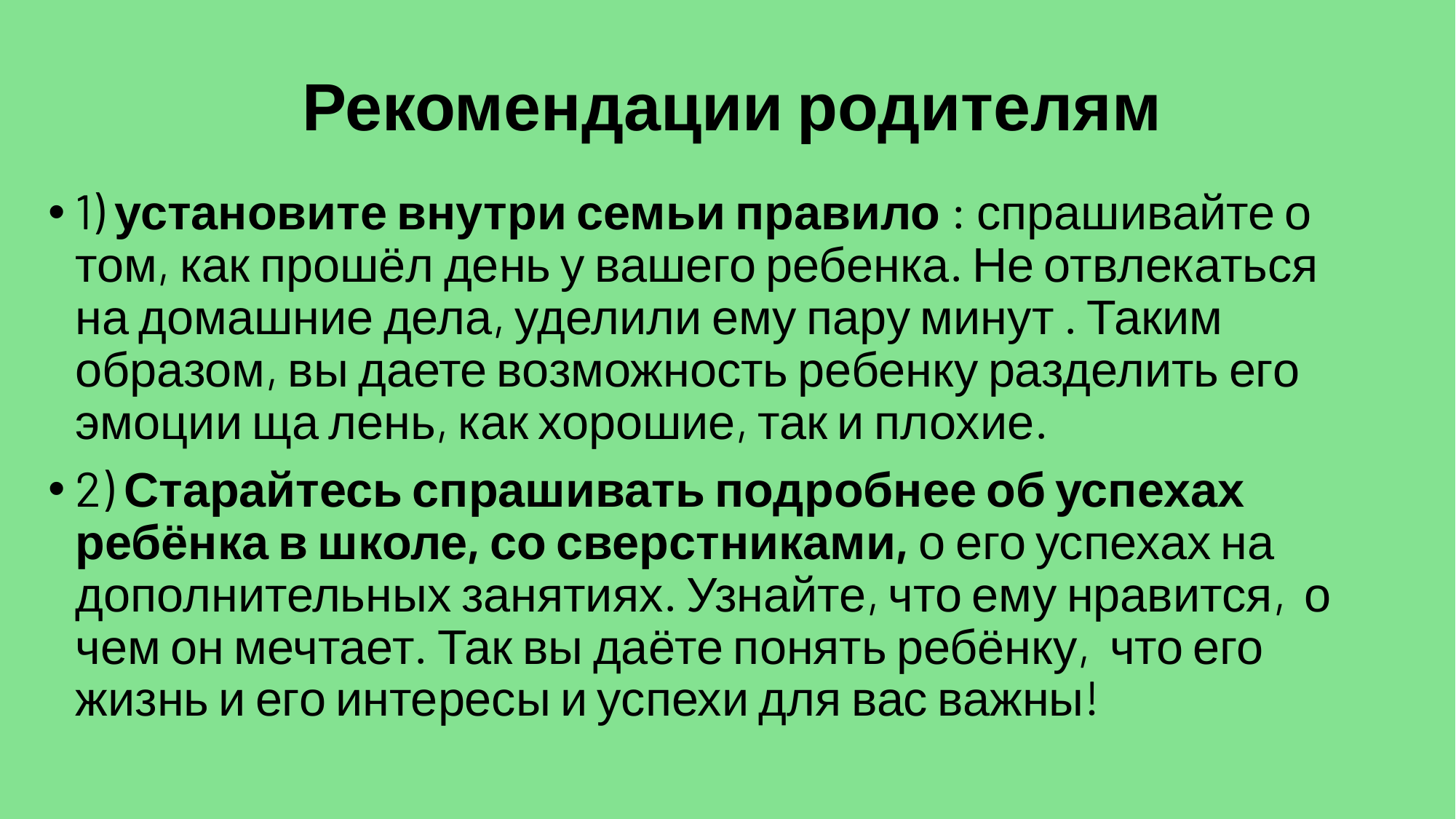

# Рекомендации родителям
1) установите внутри семьи правило : спрашивайте о том, как прошёл день у вашего ребенка. Не отвлекаться на домашние дела, уделили ему пару минут . Таким образом, вы даете возможность ребенку разделить его эмоции ща лень, как хорошие, так и плохие.
2) Старайтесь спрашивать подробнее об успехах ребёнка в школе, со сверстниками, о его успехах на дополнительных занятиях. Узнайте, что ему нравится,  о чем он мечтает. Так вы даёте понять ребёнку,  что его жизнь и его интересы и успехи для вас важны!